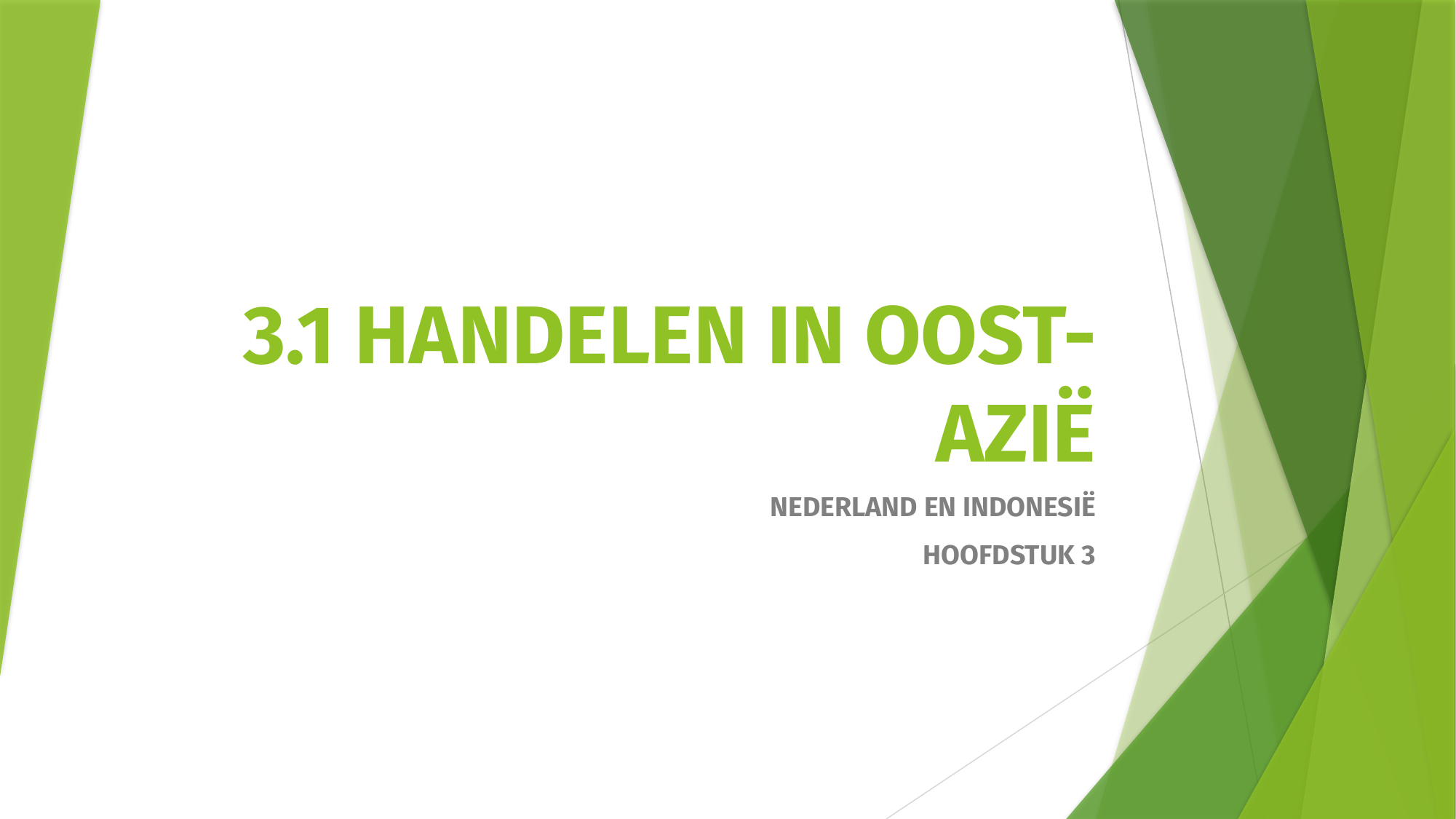

# 3.1 HANDELEN IN OOST-AZIË
NEDERLAND EN INDONESIË
HOOFDSTUK 3